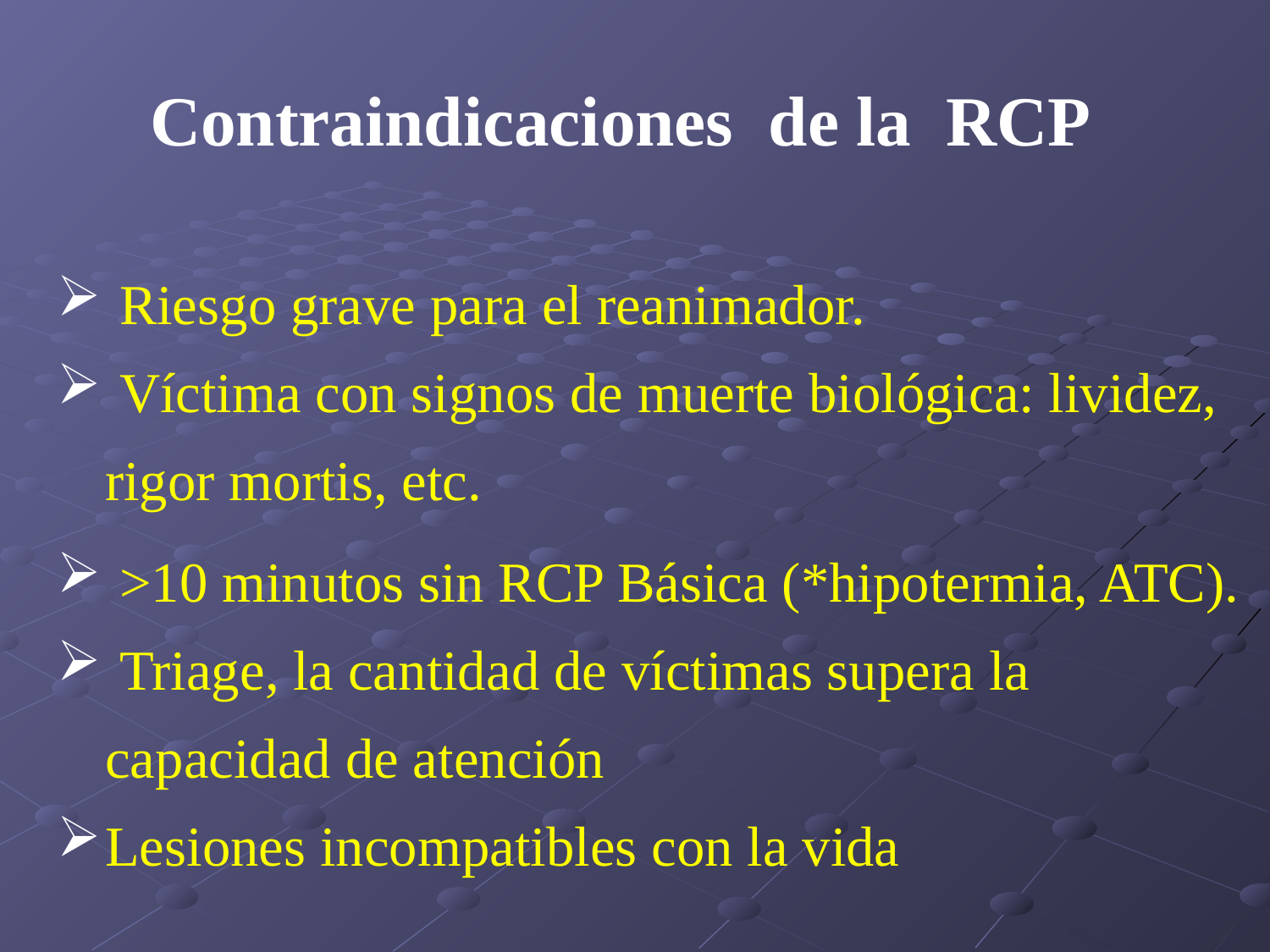

Contraindicaciones  de la  RCP
 Riesgo grave para el reanimador.
 Víctima con signos de muerte biológica: lividez, rigor mortis, etc.
 >10 minutos sin RCP Básica (*hipotermia, ATC).
 Triage, la cantidad de víctimas supera la capacidad de atención
Lesiones incompatibles con la vida